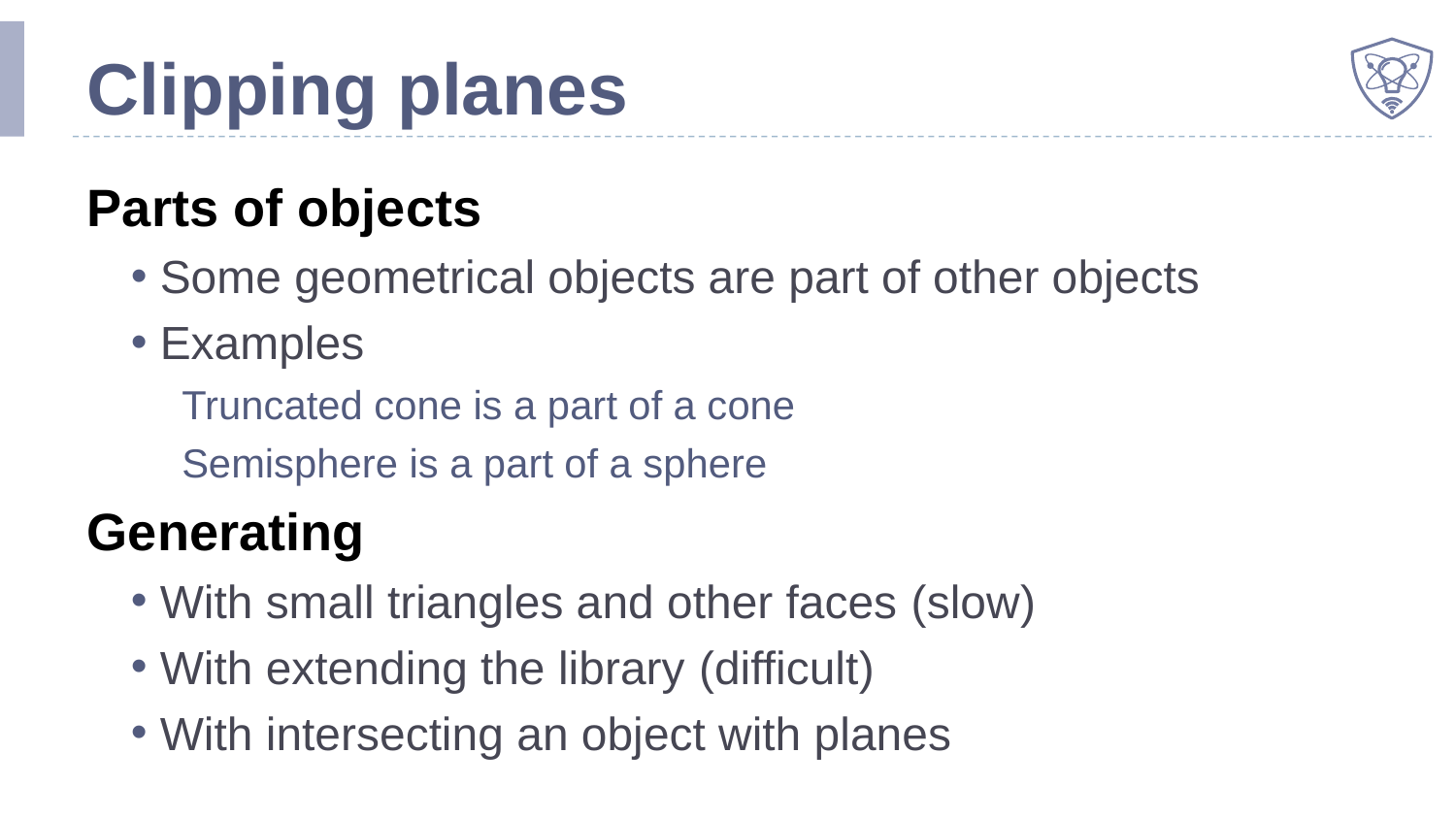

# Clipping planes
Parts of objects
Some geometrical objects are part of other objects
Examples
Truncated cone is a part of a cone
Semisphere is a part of a sphere
Generating
With small triangles and other faces (slow)
With extending the library (difficult)
With intersecting an object with planes